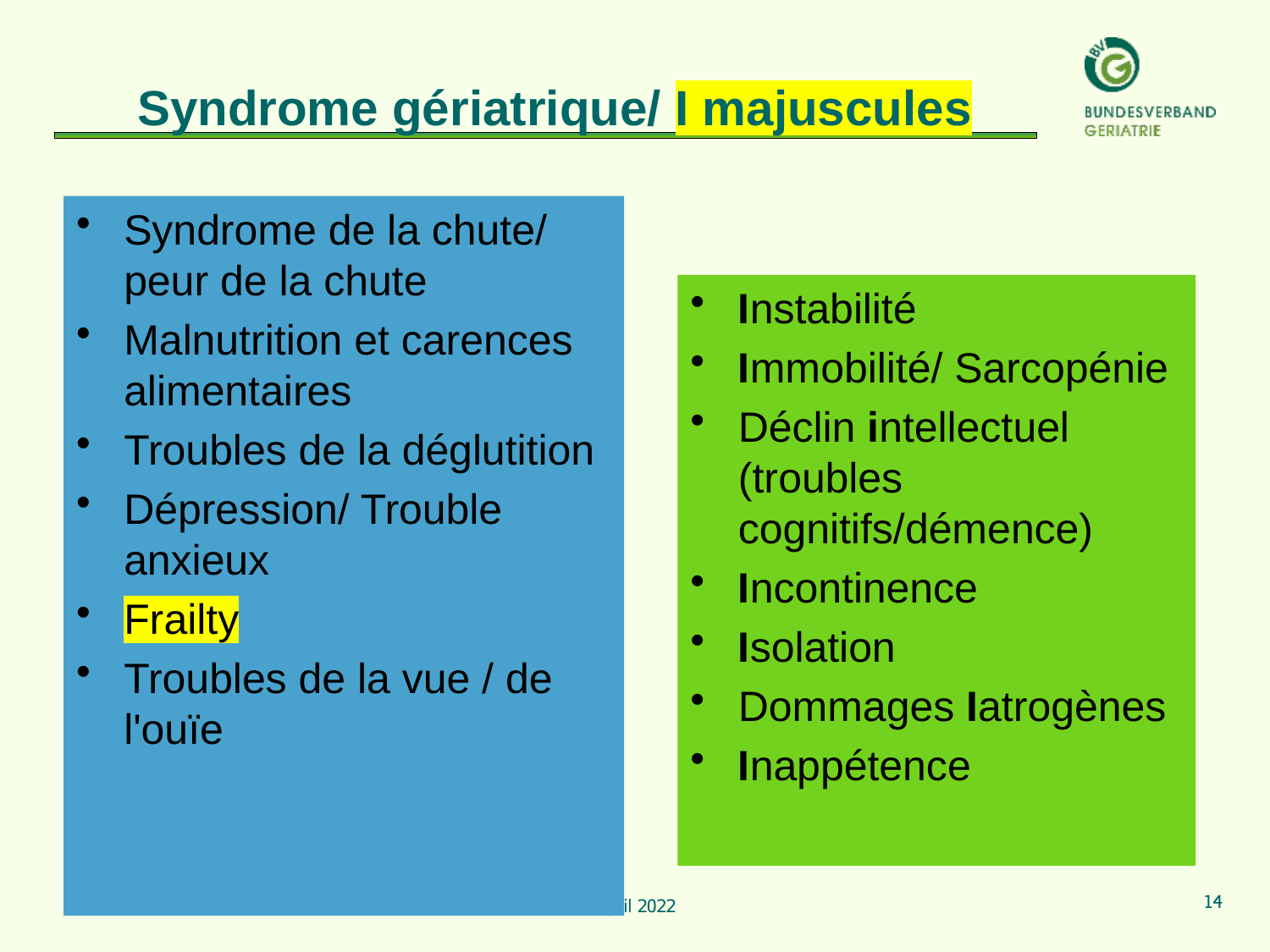

# Syndrome gériatrique/ I majuscules
Syndrome de la chute/ peur de la chute
Malnutrition et carences alimentaires
Troubles de la déglutition
Dépression/ Trouble anxieux
Frailty
Troubles de la vue / de l'ouïe
Instabilité
Immobilité/ Sarcopénie
Déclin intellectuel (troubles cognitifs/démence)
Incontinence
Isolation
Dommages Iatrogènes
Inappétence